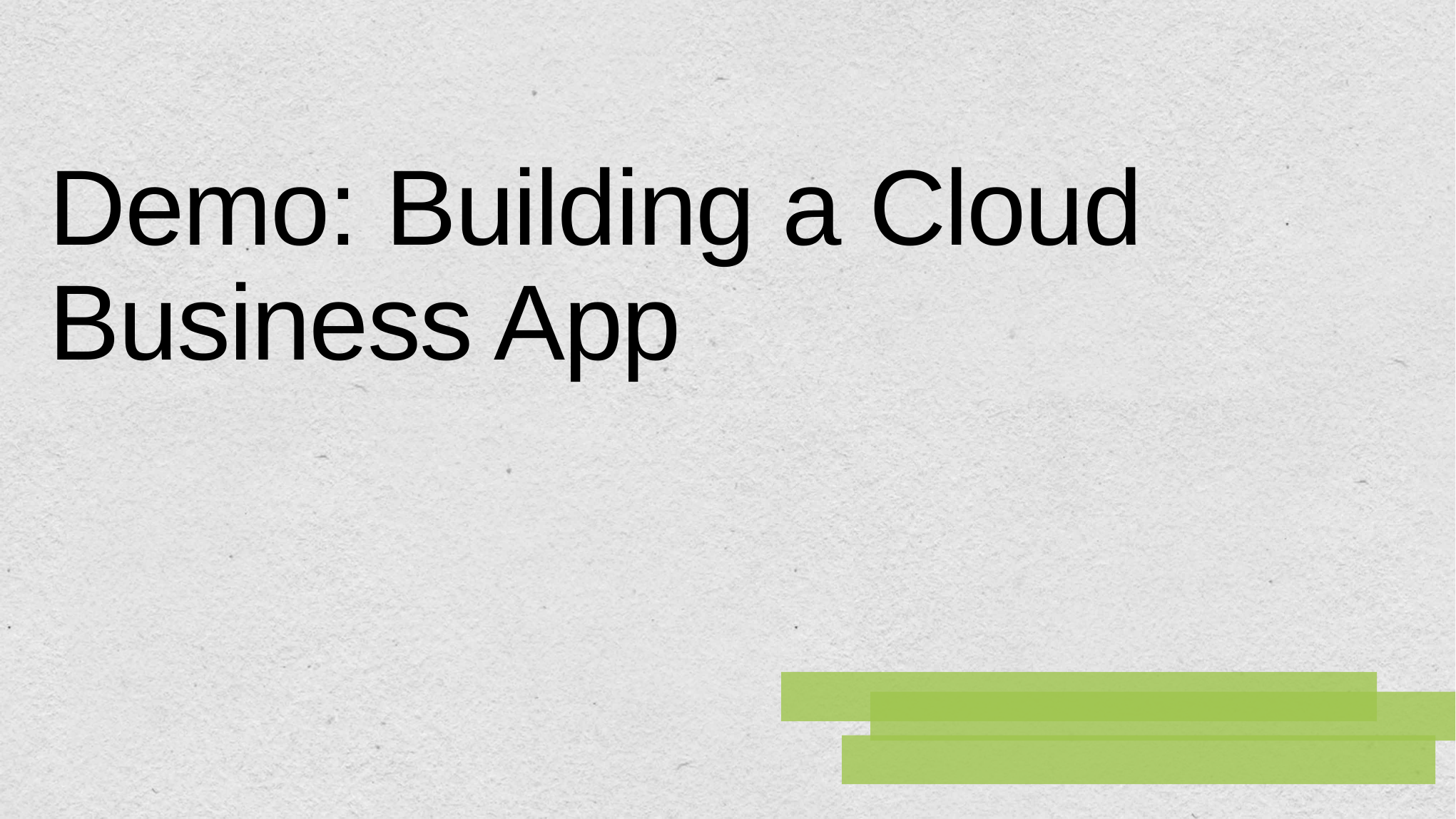

# Demo: Building a Cloud Business App